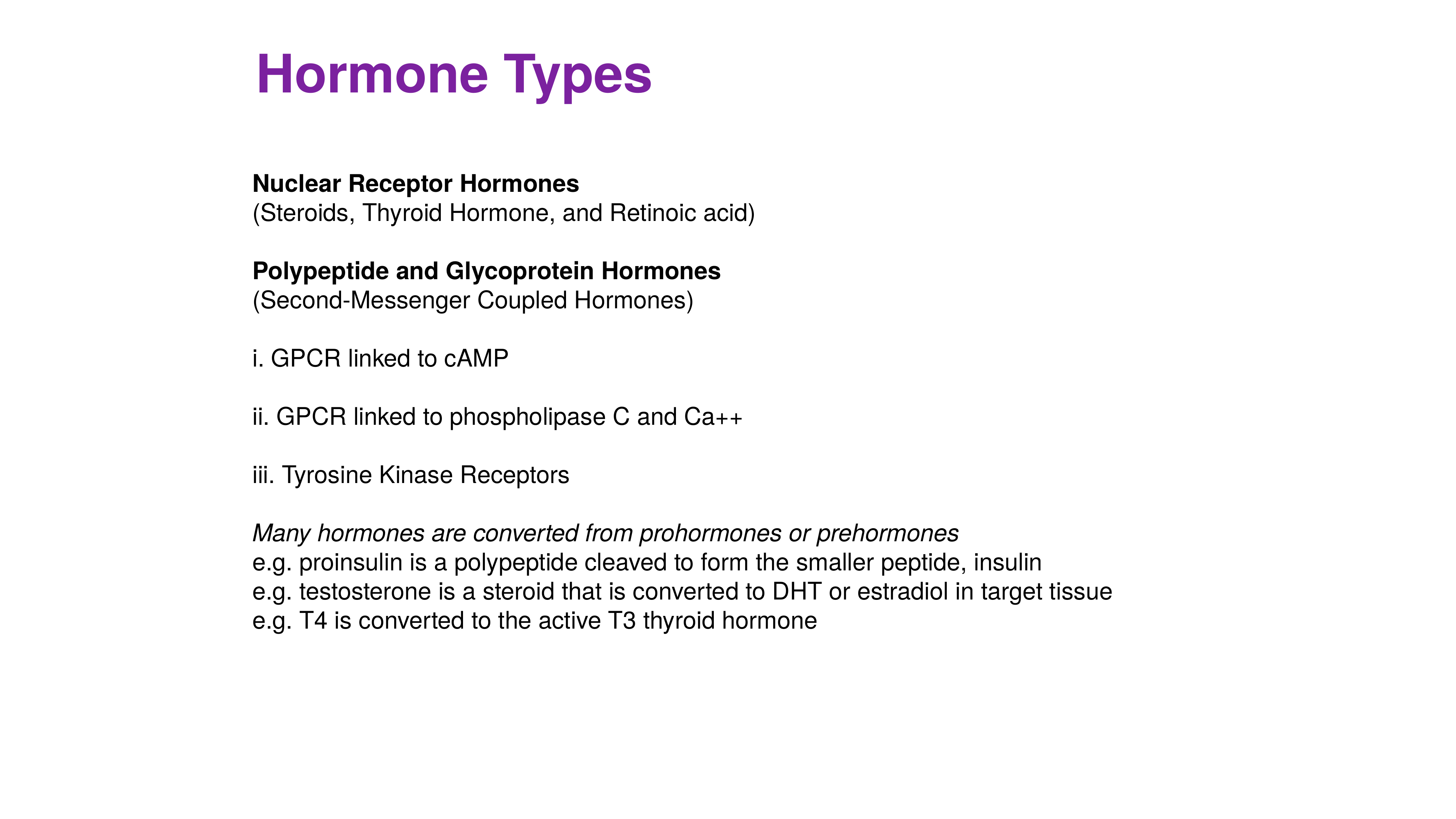

Hormone Types
Nuclear Receptor Hormones
(Steroids, Thyroid Hormone, and Retinoic acid)

Polypeptide and Glycoprotein Hormones
(Second-Messenger Coupled Hormones)

i. GPCR linked to cAMP

ii. GPCR linked to phospholipase C and Ca++

iii. Tyrosine Kinase Receptors

Many hormones are converted from prohormones or prehormones
e.g. proinsulin is a polypeptide cleaved to form the smaller peptide, insulin
e.g. testosterone is a steroid that is converted to DHT or estradiol in target tissue
e.g. T4 is converted to the active T3 thyroid hormone